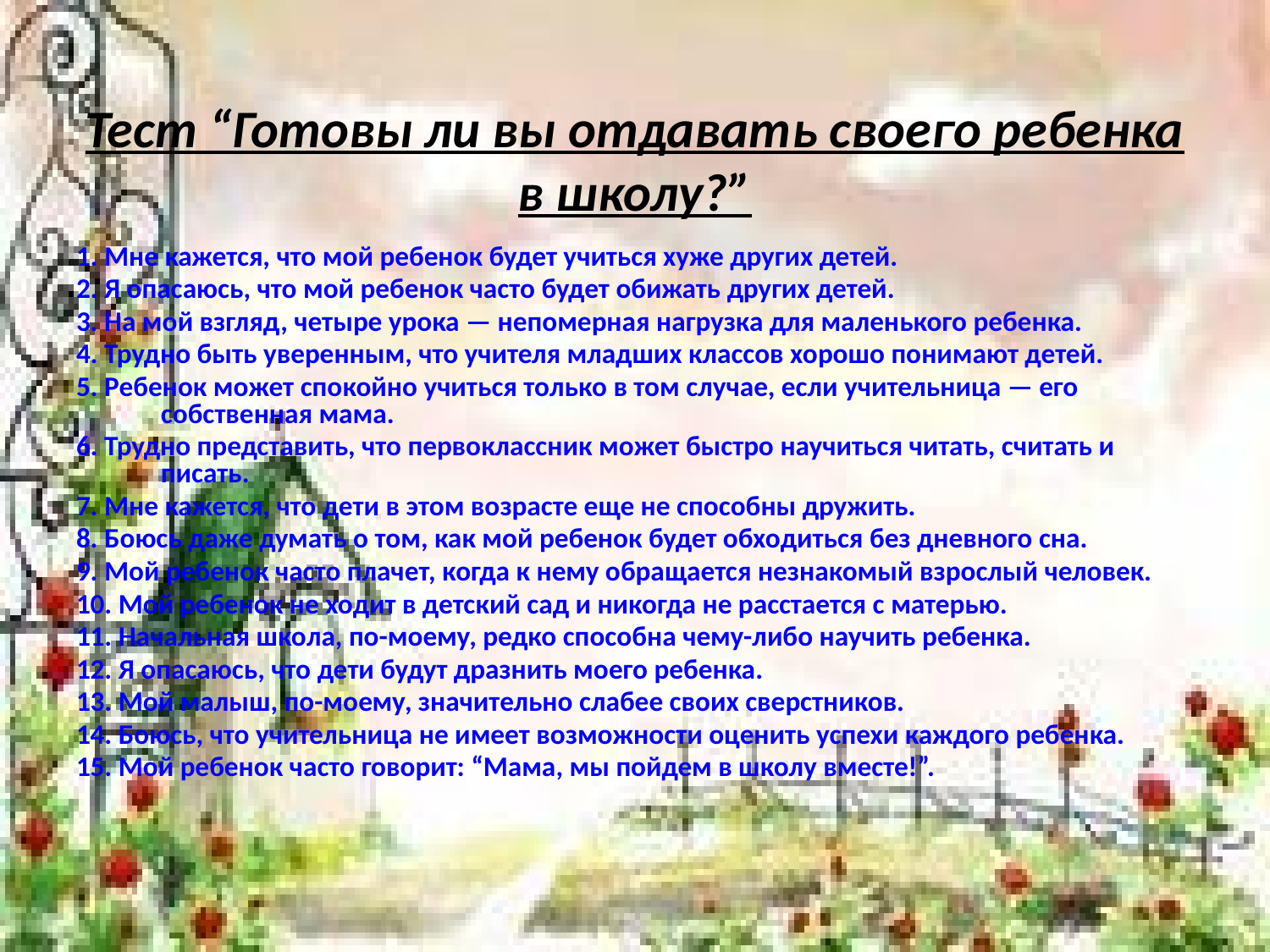

# Тест “Готовы ли вы отдавать своего ребенка в школу?”
1. Мне кажется, что мой ребенок будет учиться хуже других детей.
2. Я опасаюсь, что мой ребенок часто будет обижать других детей.
3. На мой взгляд, четыре урока — непомерная нагрузка для маленького ребенка.
4. Трудно быть уверенным, что учителя младших классов хорошо понимают детей.
5. Ребенок может спокойно учиться только в том случае, если учительница — его собственная мама.
6. Трудно представить, что первоклассник может быстро научиться читать, считать и писать.
7. Мне кажется, что дети в этом возрасте еще не способны дружить.
8. Боюсь даже думать о том, как мой ребенок будет обходиться без дневного сна.
9. Мой ребенок часто плачет, когда к нему обращается незнакомый взрослый человек.
10. Мой ребенок не ходит в детский сад и никогда не расстается с матерью.
11. Начальная школа, по-моему, редко способна чему-либо научить ребенка.
12. Я опасаюсь, что дети будут дразнить моего ребенка.
13. Мой малыш, по-моему, значительно слабее своих сверстников.
14. Боюсь, что учительница не имеет возможности оценить успехи каждого ребенка.
15. Мой ребенок часто говорит: “Мама, мы пойдем в школу вместе!”.